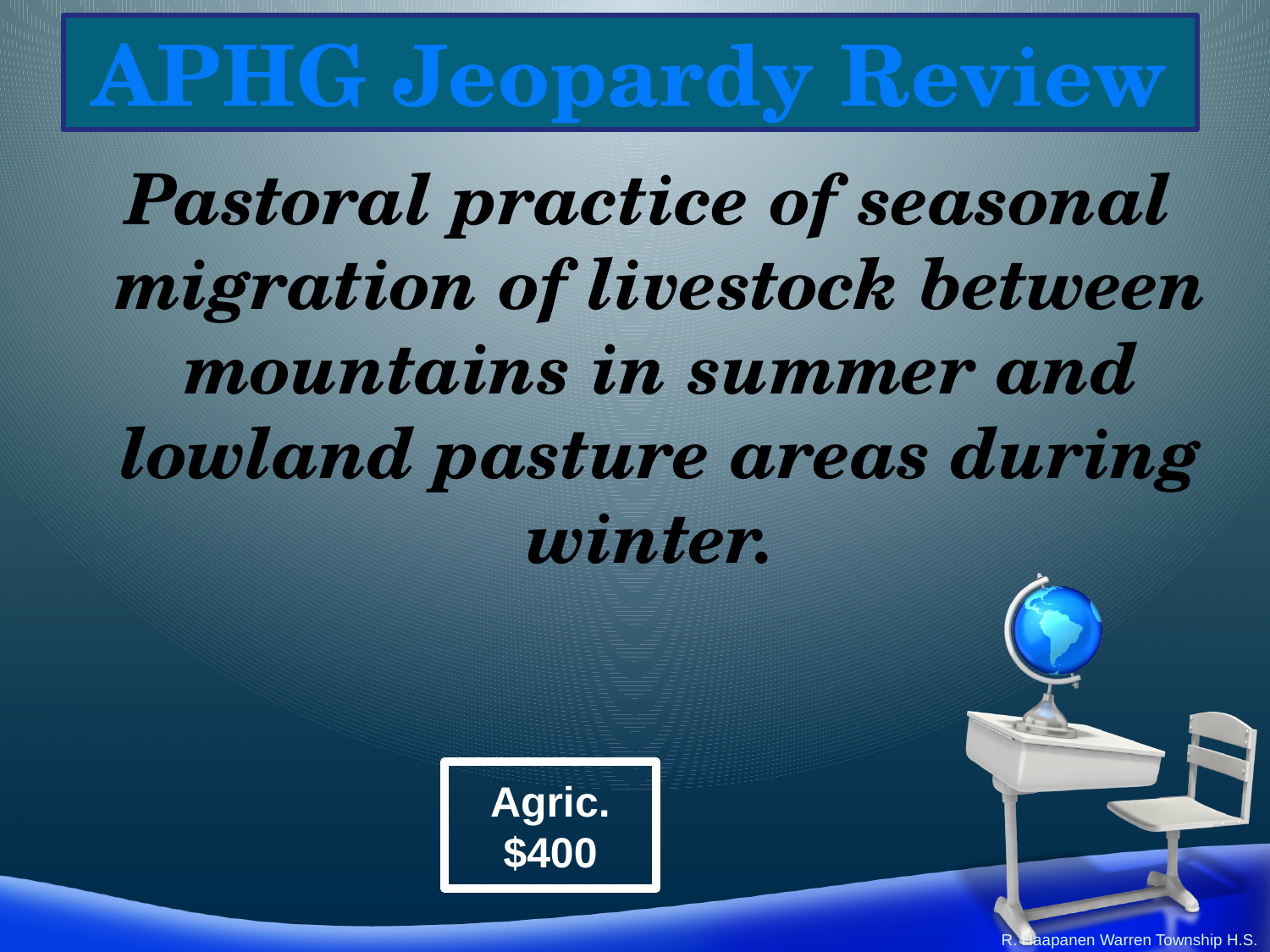

Pastoral practice of seasonal migration of livestock between mountains in summer and lowland pasture areas during winter.
Agric.
$400
R. Haapanen Warren Township H.S.